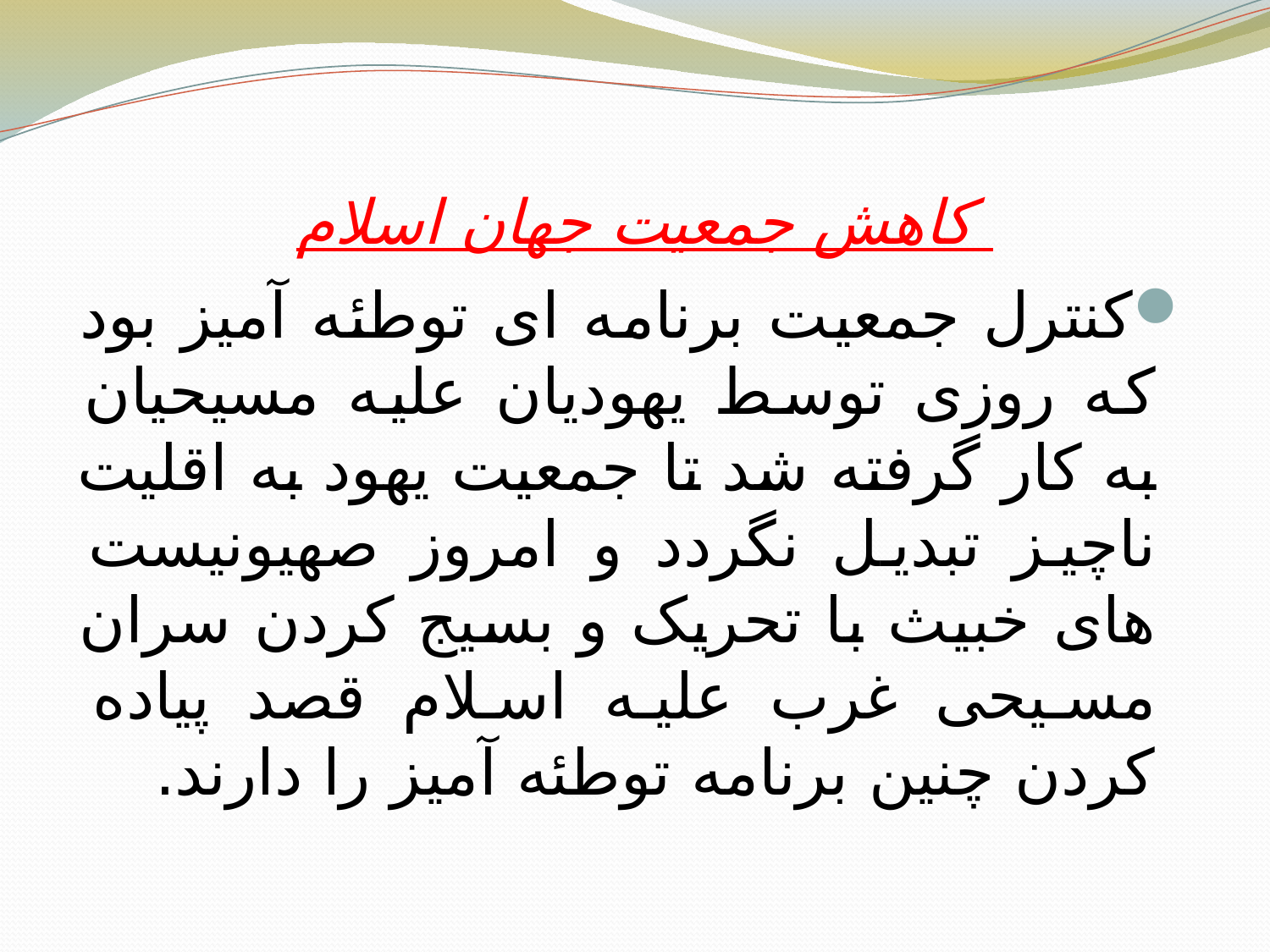

# کاهش جمعیت جهان اسلام
کنترل جمعیت برنامه ای توطئه آمیز بود که روزی توسط یهودیان علیه مسیحیان به کار گرفته شد تا جمعیت یهود به اقلیت ناچیز تبدیل نگردد و امروز صهیونیست های خبیث با تحریک و بسیج کردن سران مسیحی غرب علیه اسلام قصد پیاده کردن چنین برنامه توطئه آمیز را دارند.